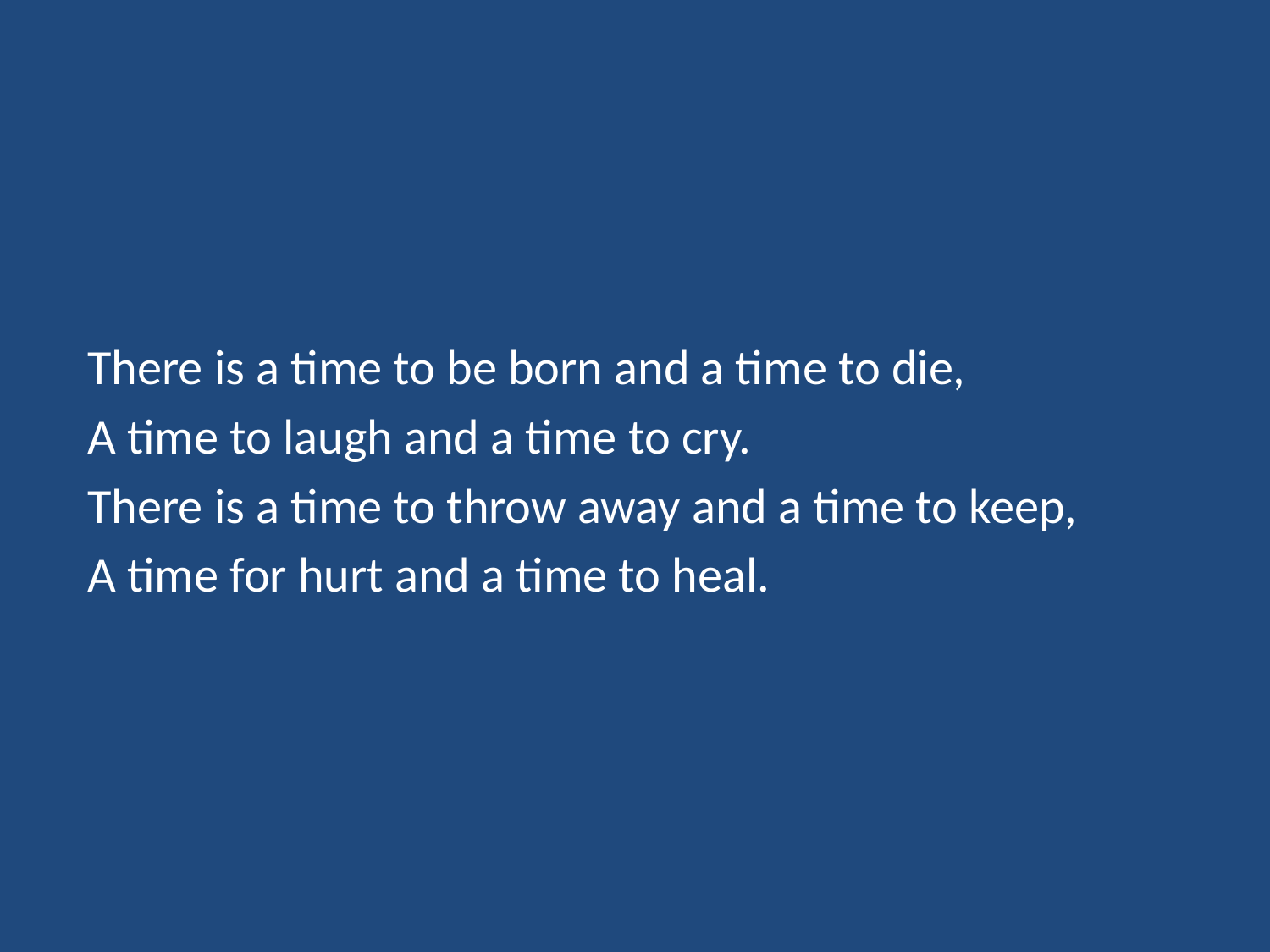

There is a time to be born and a time to die,
A time to laugh and a time to cry.
There is a time to throw away and a time to keep,
A time for hurt and a time to heal.